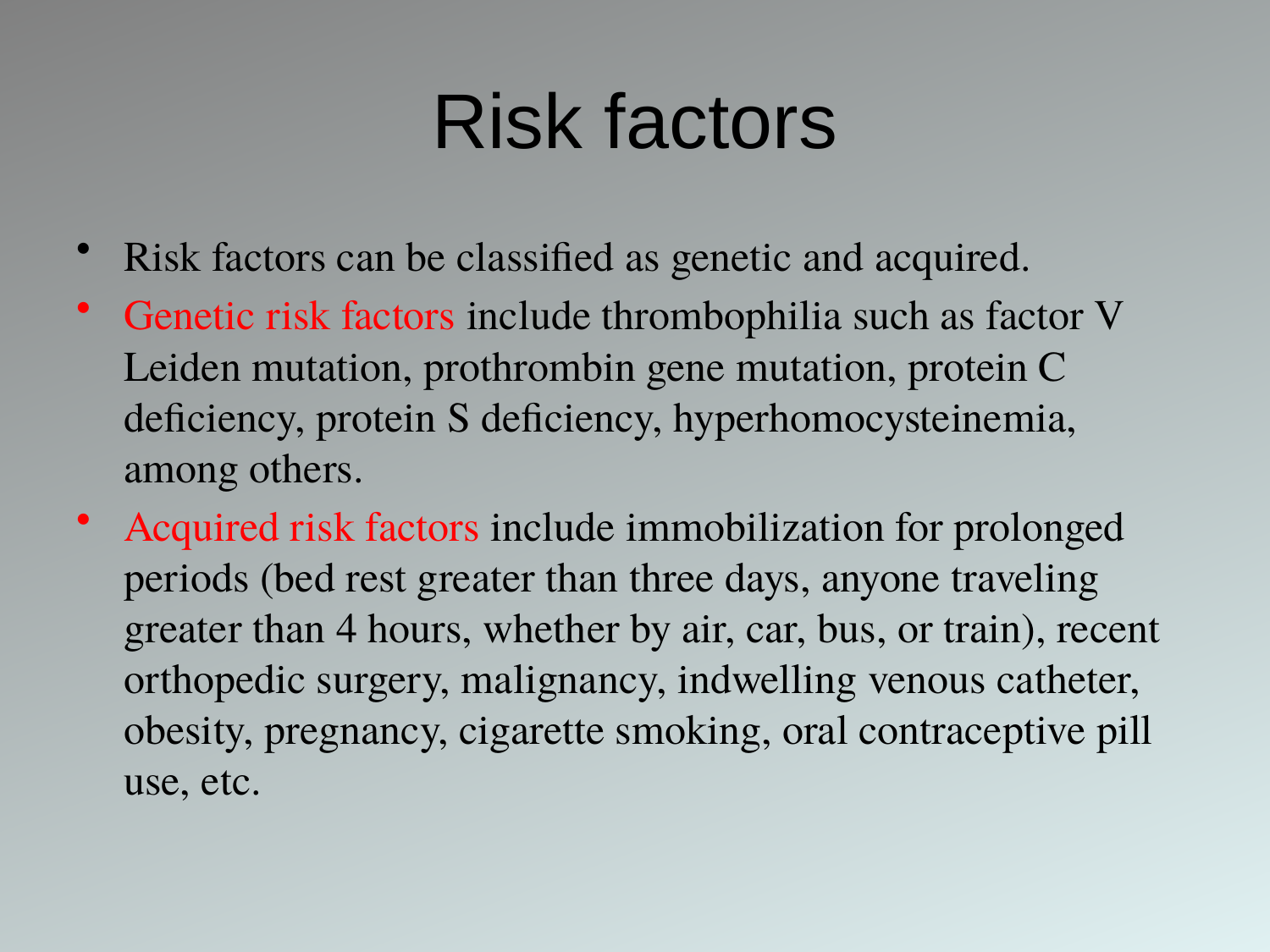

# Risk factors
Risk factors can be classified as genetic and acquired.
Genetic risk factors include thrombophilia such as factor V Leiden mutation, prothrombin gene mutation, protein C deficiency, protein S deficiency, hyperhomocysteinemia, among others.
Acquired risk factors include immobilization for prolonged periods (bed rest greater than three days, anyone traveling greater than 4 hours, whether by air, car, bus, or train), recent orthopedic surgery, malignancy, indwelling venous catheter, obesity, pregnancy, cigarette smoking, oral contraceptive pill use, etc.